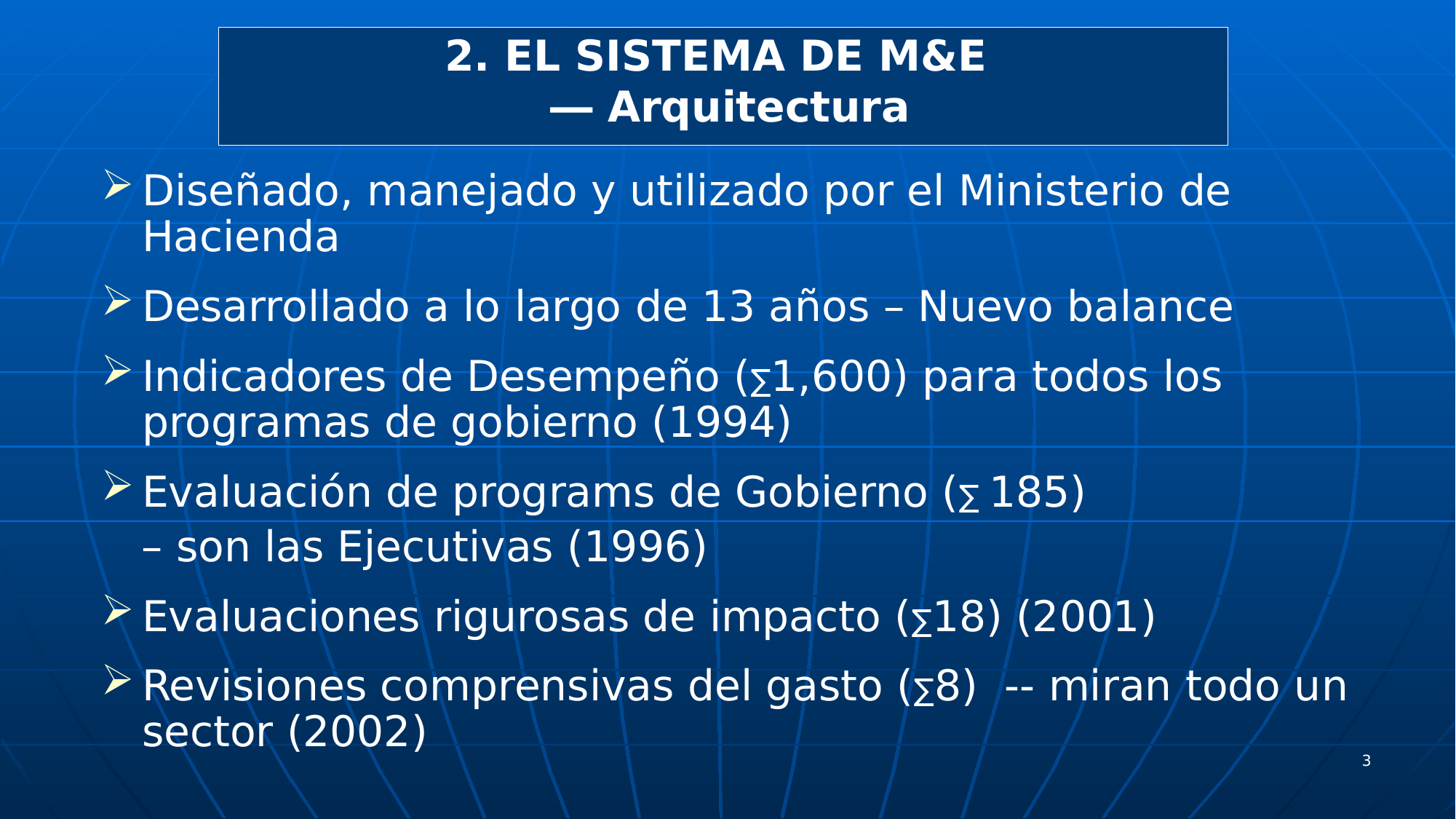

# 2. EL SISTEMA DE M&E ― Arquitectura
Diseñado, manejado y utilizado por el Ministerio de Hacienda

Desarrollado a lo largo de 13 años – Nuevo balance

Indicadores de Desempeño (∑1,600) para todos los programas de gobierno (1994)

Evaluación de programs de Gobierno (∑ 185)
   – son las Ejecutivas (1996)

Evaluaciones rigurosas de impacto (∑18) (2001)

Revisiones comprensivas del gasto (∑8)  -- miran todo un sector (2002)
3